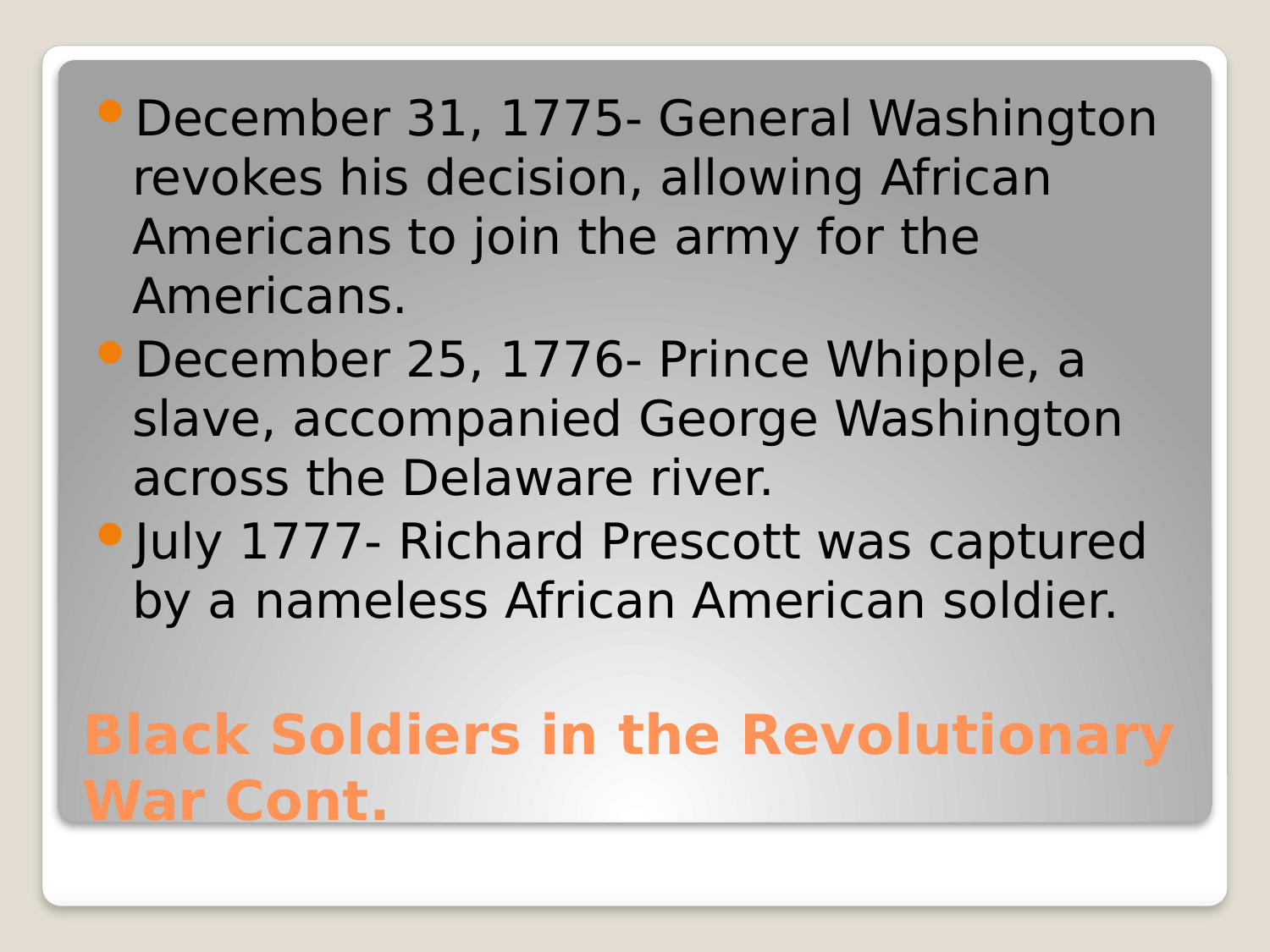

December 31, 1775- General Washington revokes his decision, allowing African Americans to join the army for the Americans.
December 25, 1776- Prince Whipple, a slave, accompanied George Washington across the Delaware river.
July 1777- Richard Prescott was captured by a nameless African American soldier.
# Black Soldiers in the Revolutionary War Cont.